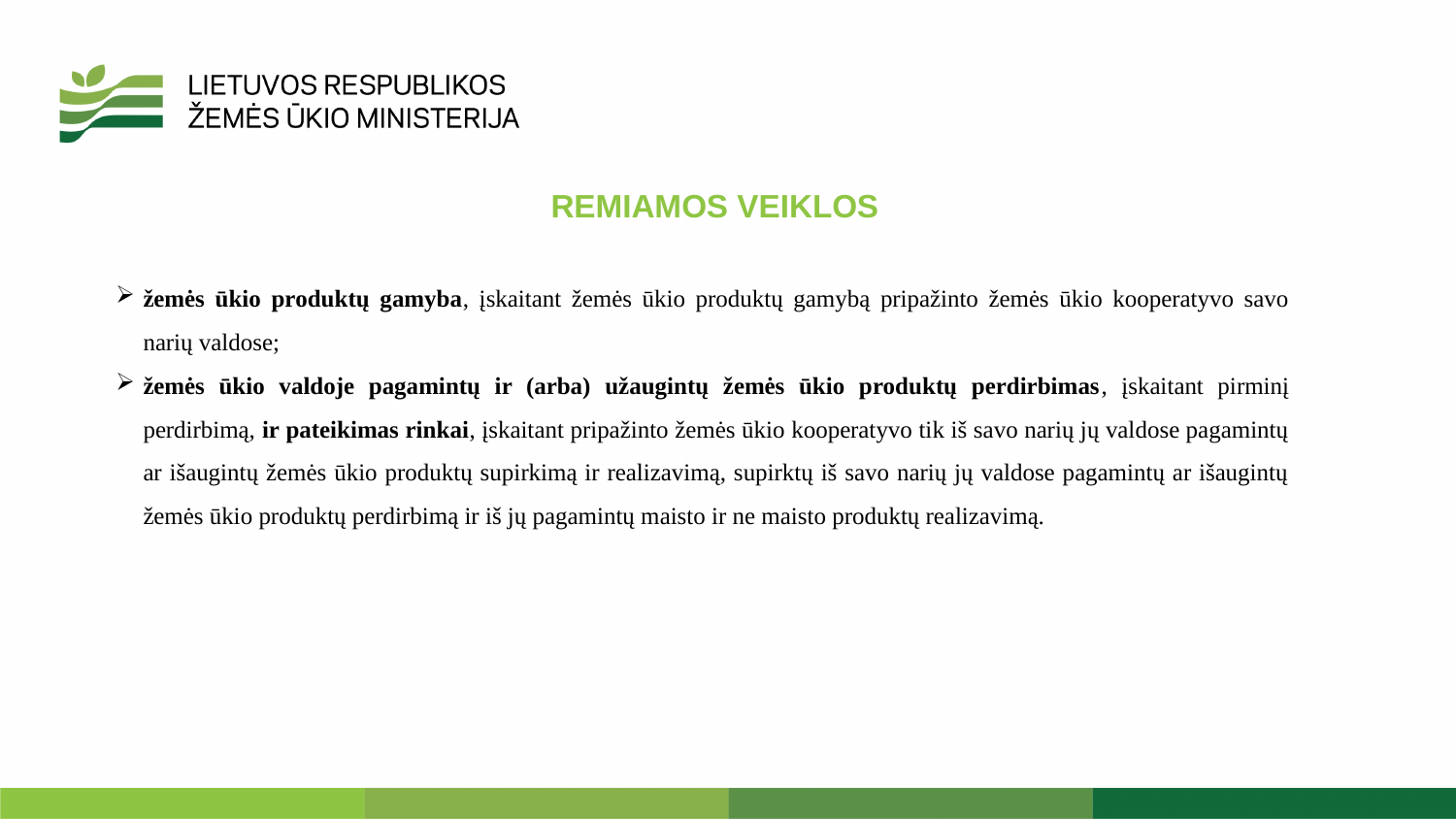

REMIAMOS VEIKLOS
žemės ūkio produktų gamyba, įskaitant žemės ūkio produktų gamybą pripažinto žemės ūkio kooperatyvo savo narių valdose;
žemės ūkio valdoje pagamintų ir (arba) užaugintų žemės ūkio produktų perdirbimas, įskaitant pirminį perdirbimą, ir pateikimas rinkai, įskaitant pripažinto žemės ūkio kooperatyvo tik iš savo narių jų valdose pagamintų ar išaugintų žemės ūkio produktų supirkimą ir realizavimą, supirktų iš savo narių jų valdose pagamintų ar išaugintų žemės ūkio produktų perdirbimą ir iš jų pagamintų maisto ir ne maisto produktų realizavimą.